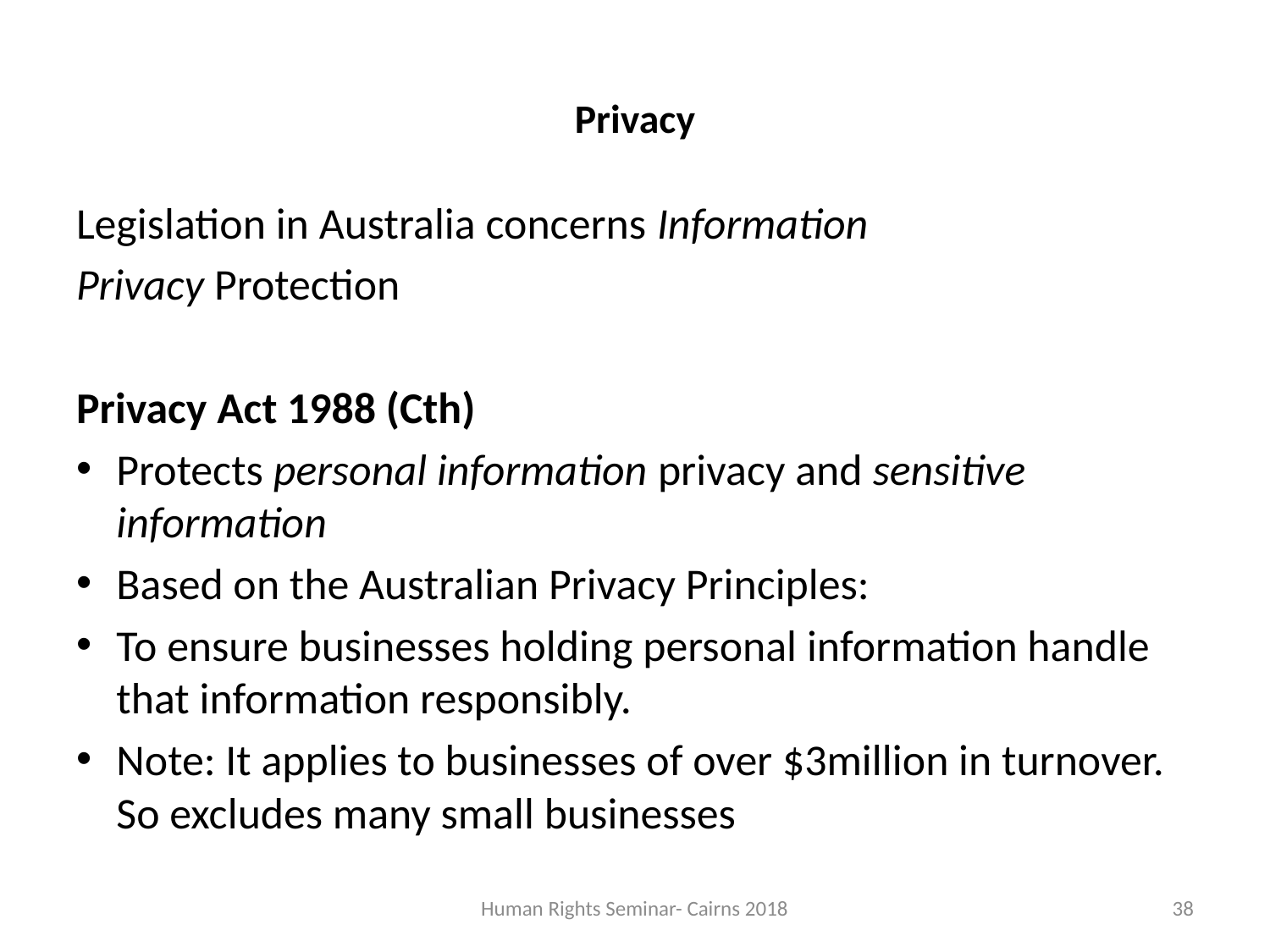

# Privacy
Legislation in Australia concerns Information
Privacy Protection

Privacy Act 1988 (Cth)
Protects personal information privacy and sensitive information
Based on the Australian Privacy Principles:
To ensure businesses holding personal information handle that information responsibly.
Note: It applies to businesses of over $3million in turnover. So excludes many small businesses

Human Rights Seminar- Cairns 2018
38